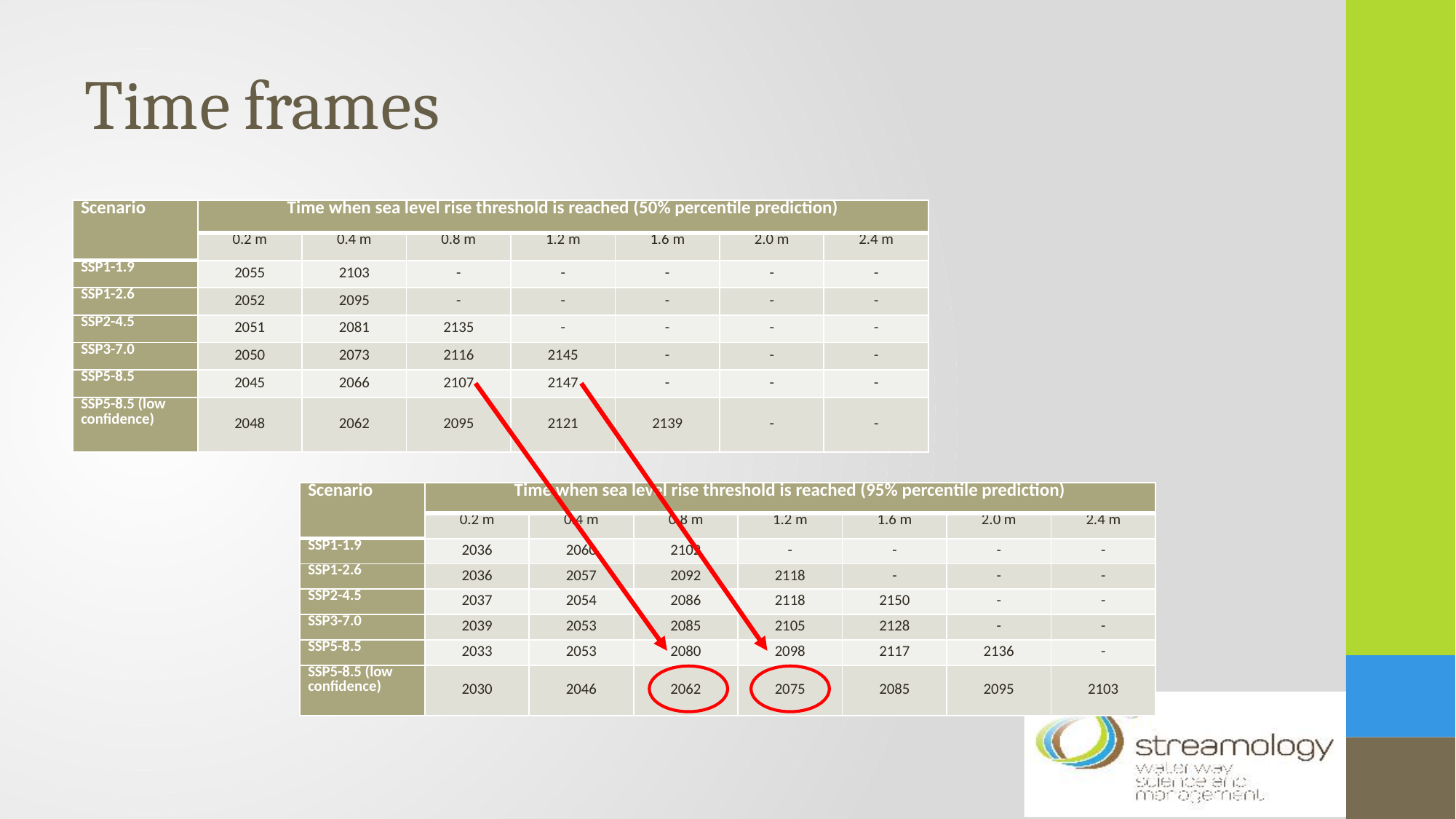

# Time frames
| Scenario | Time when sea level rise threshold is reached (50% percentile prediction) |  |  |  |  |  |  |
| --- | --- | --- | --- | --- | --- | --- | --- |
|  | 0.2 m | 0.4 m | 0.8 m | 1.2 m | 1.6 m | 2.0 m | 2.4 m |
| SSP1-1.9 | 2055 | 2103 | - | - | - | - | - |
| SSP1-2.6 | 2052 | 2095 | - | - | - | - | - |
| SSP2-4.5 | 2051 | 2081 | 2135 | - | - | - | - |
| SSP3-7.0 | 2050 | 2073 | 2116 | 2145 | - | - | - |
| SSP5-8.5 | 2045 | 2066 | 2107 | 2147 | - | - | - |
| SSP5-8.5 (low confidence) | 2048 | 2062 | 2095 | 2121 | 2139 | - | - |
| Scenario | Time when sea level rise threshold is reached (95% percentile prediction) |  |  |  |  |  |  |
| --- | --- | --- | --- | --- | --- | --- | --- |
|  | 0.2 m | 0.4 m | 0.8 m | 1.2 m | 1.6 m | 2.0 m | 2.4 m |
| SSP1-1.9 | 2036 | 2060 | 2102 | - | - | - | - |
| SSP1-2.6 | 2036 | 2057 | 2092 | 2118 | - | - | - |
| SSP2-4.5 | 2037 | 2054 | 2086 | 2118 | 2150 | - | - |
| SSP3-7.0 | 2039 | 2053 | 2085 | 2105 | 2128 | - | - |
| SSP5-8.5 | 2033 | 2053 | 2080 | 2098 | 2117 | 2136 | - |
| SSP5-8.5 (low confidence) | 2030 | 2046 | 2062 | 2075 | 2085 | 2095 | 2103 |